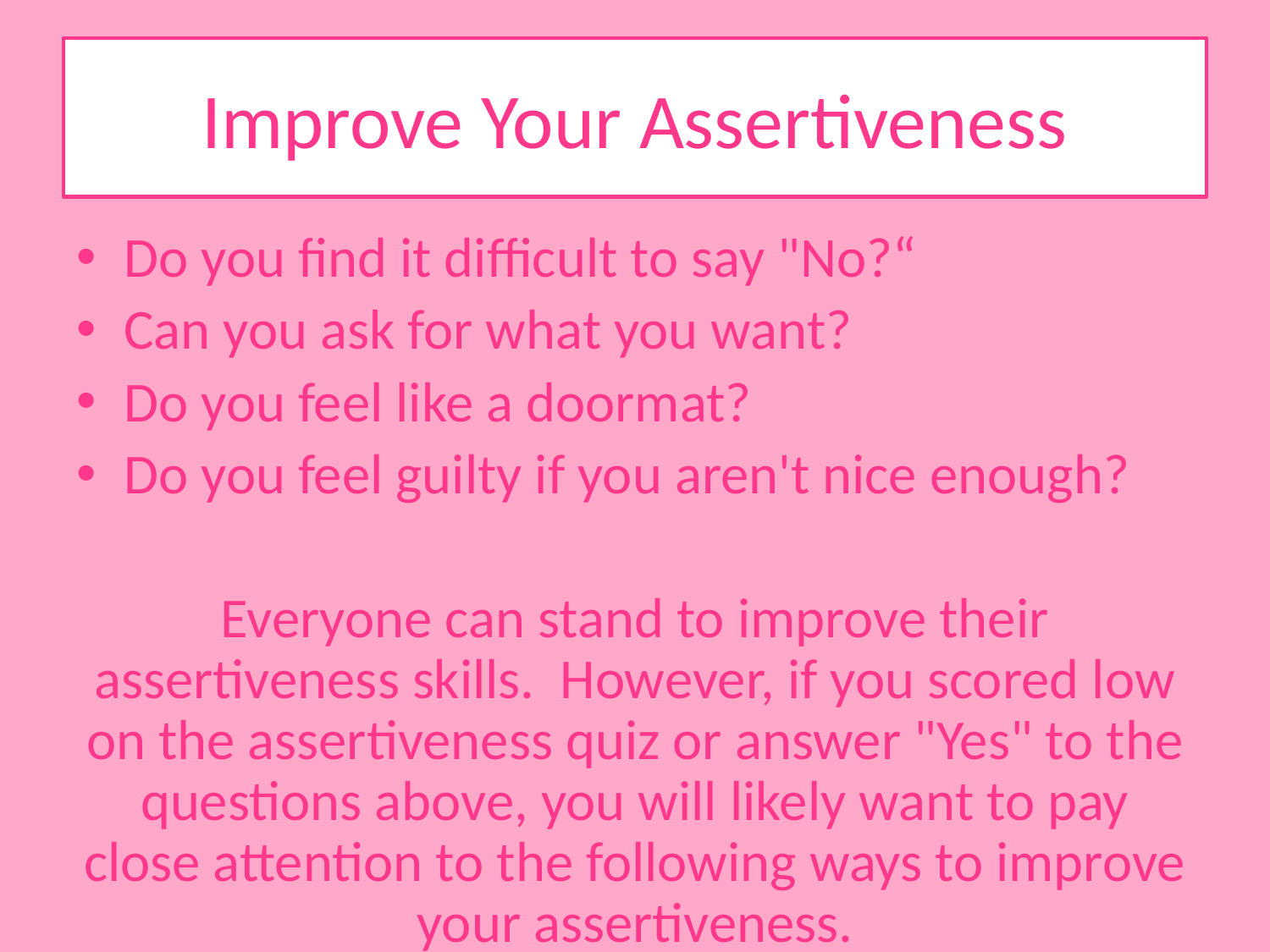

# Improve Your Assertiveness
Do you find it difficult to say "No?“
Can you ask for what you want?
Do you feel like a doormat?
Do you feel guilty if you aren't nice enough?

Everyone can stand to improve their assertiveness skills.  However, if you scored low on the assertiveness quiz or answer "Yes" to the questions above, you will likely want to pay close attention to the following ways to improve your assertiveness.